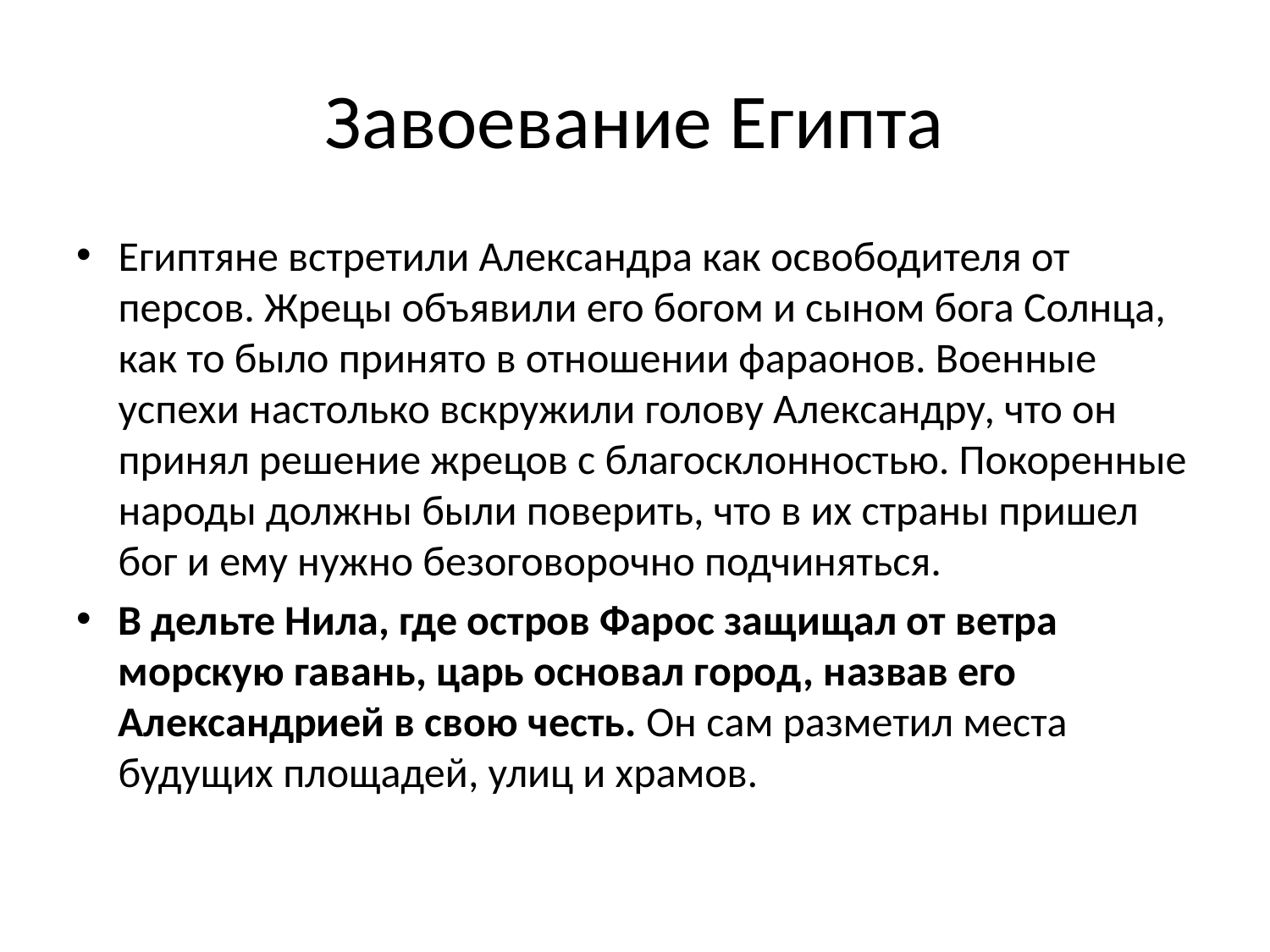

# Завоевание Египта
Египтяне встретили Александра как освободителя от персов. Жрецы объявили его богом и сыном бога Солнца, как то было принято в отношении фараонов. Военные успехи настолько вскружили голову Александру, что он принял решение жрецов с благосклонностью. Покоренные народы должны были поверить, что в их страны пришел бог и ему нужно безоговорочно подчиняться.
В дельте Нила, где остров Фарос защищал от ветра морскую гавань, царь основал город, назвав его Александрией в свою честь. Он сам разметил места будущих площадей, улиц и храмов.